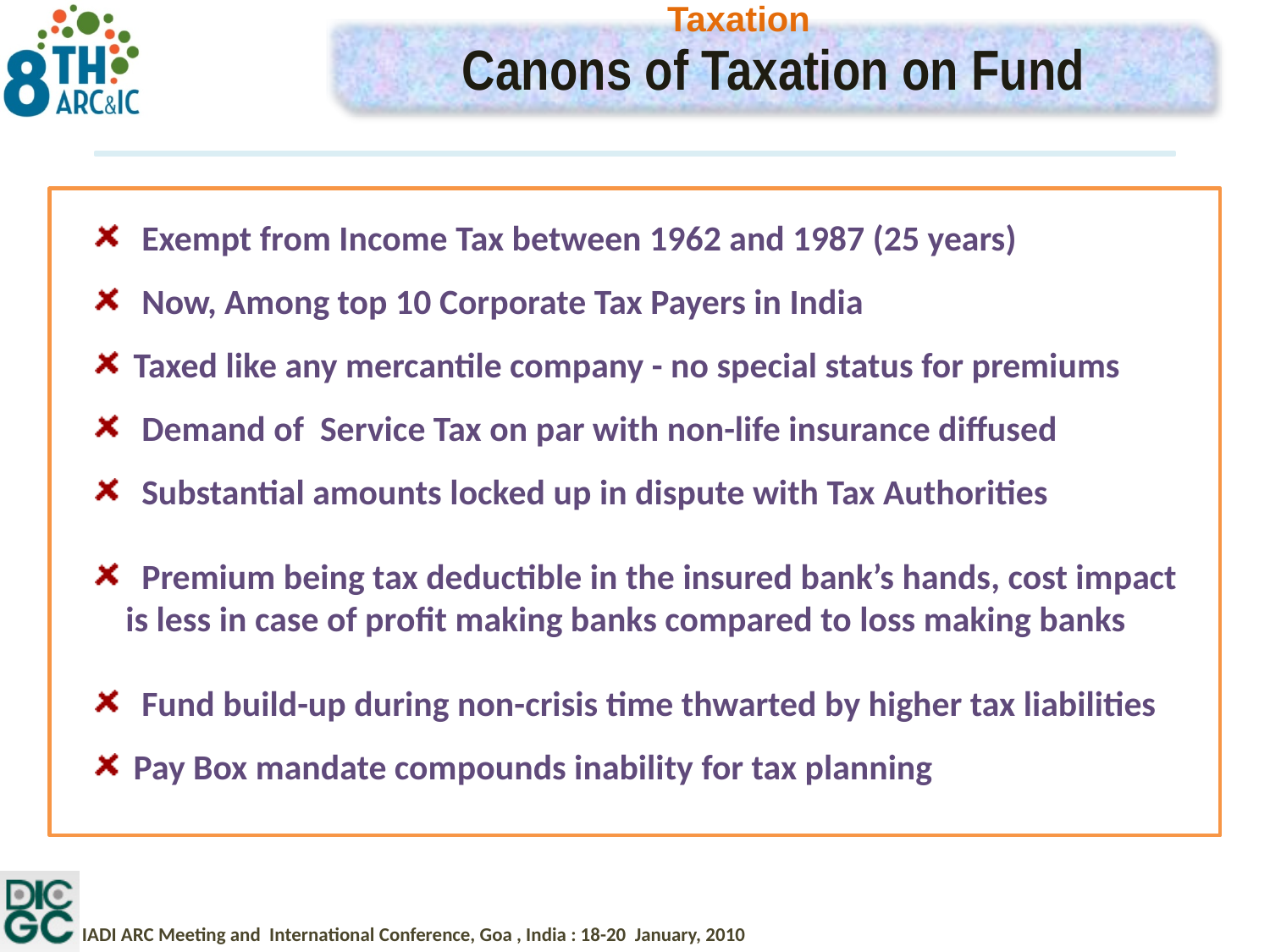

Taxation
Canons of Taxation on Fund

  Exempt from Income Tax between 1962 and 1987 (25 years)
  Now, Among top 10 Corporate Tax Payers in India
 Taxed like any mercantile company - no special status for premiums
  Demand of  Service Tax on par with non-life insurance diffused
  Substantial amounts locked up in dispute with Tax Authorities

  Premium being tax deductible in the insured bank’s hands, cost impact  is less in case of profit making banks compared to loss making banks

  Fund build-up during non-crisis time thwarted by higher tax liabilities
 Pay Box mandate compounds inability for tax planning